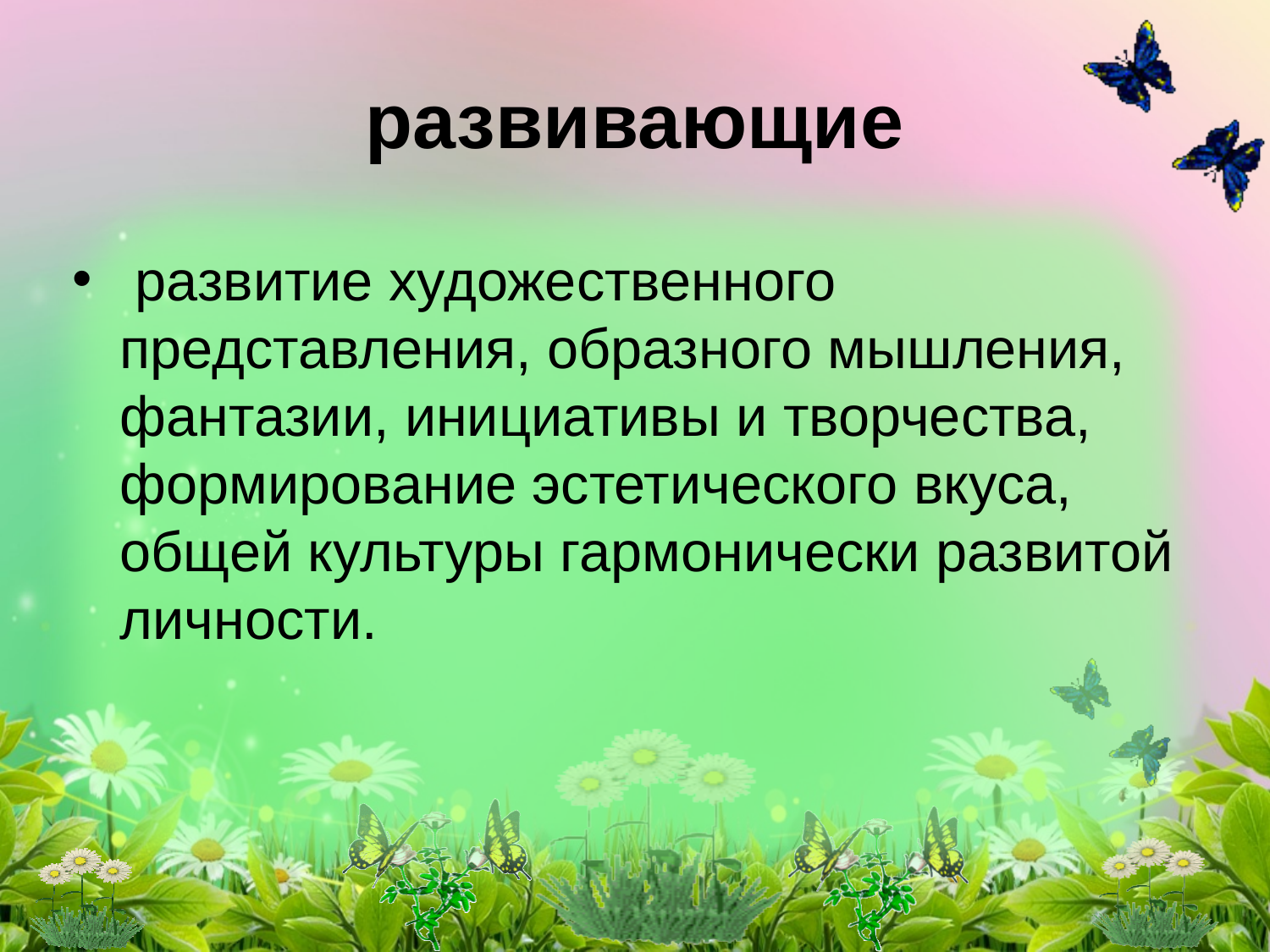

# развивающие
 развитие художественного представления, образного мышления, фантазии, инициативы и творчества, формирование эстетического вкуса, общей культуры гармонически развитой личности.